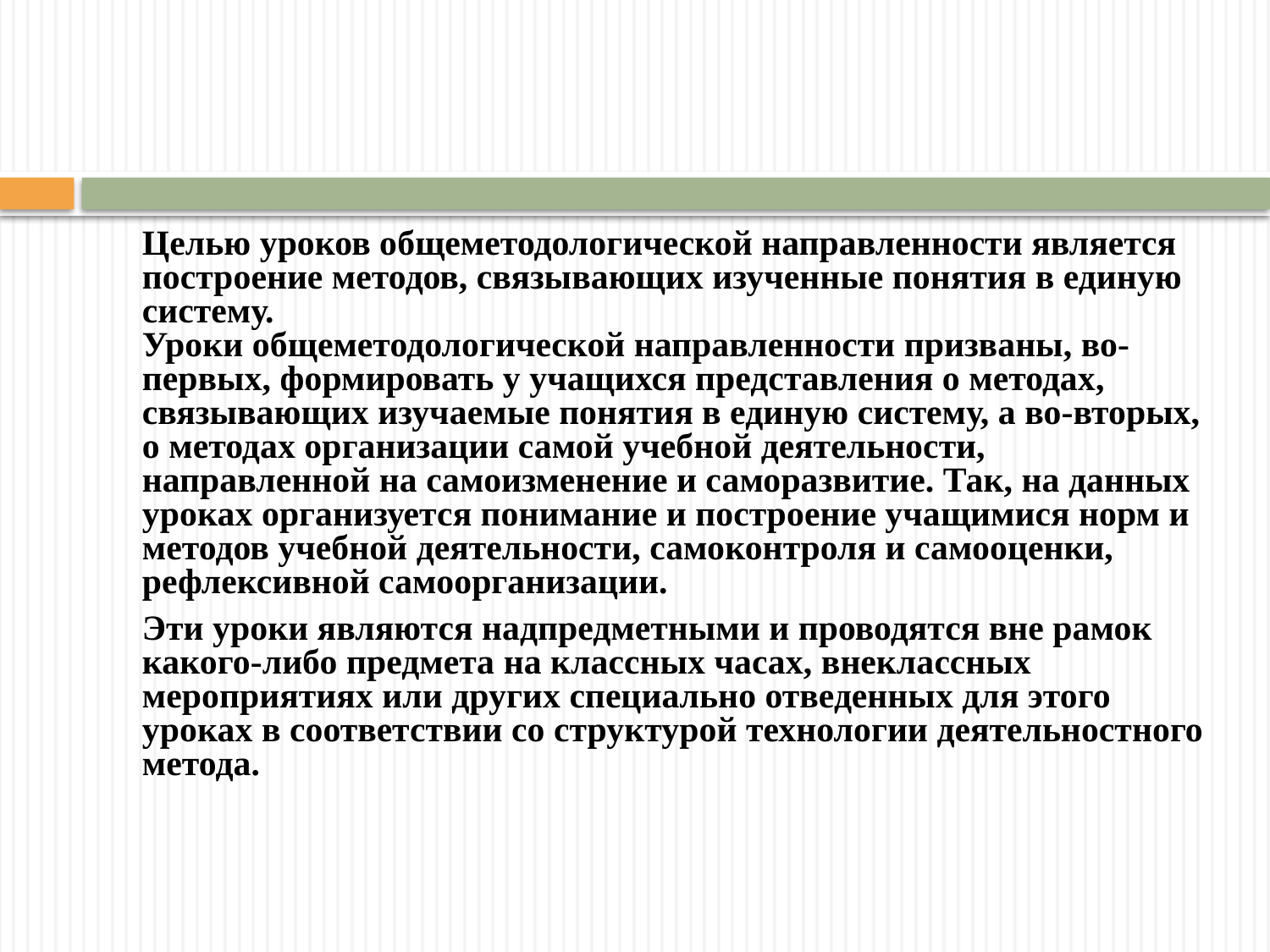

#
	Целью уроков общеметодологической направленности является построение методов, связывающих изученные понятия в единую систему.
Уроки общеметодологической направленности призваны, во-первых, формировать у учащихся представления о методах, связывающих изучаемые понятия в единую систему, а во-вторых, о методах организации самой учебной деятельности, направленной на самоизменение и саморазвитие. Так, на данных уроках организуется понимание и построение учащимися норм и методов учебной деятельности, самоконтроля и самооценки, рефлексивной самоорганизации.
	Эти уроки являются надпредметными и проводятся вне рамок какого-либо предмета на классных часах, внеклассных мероприятиях или других специально отведенных для этого уроках в соответствии со структурой технологии деятельностного метода.